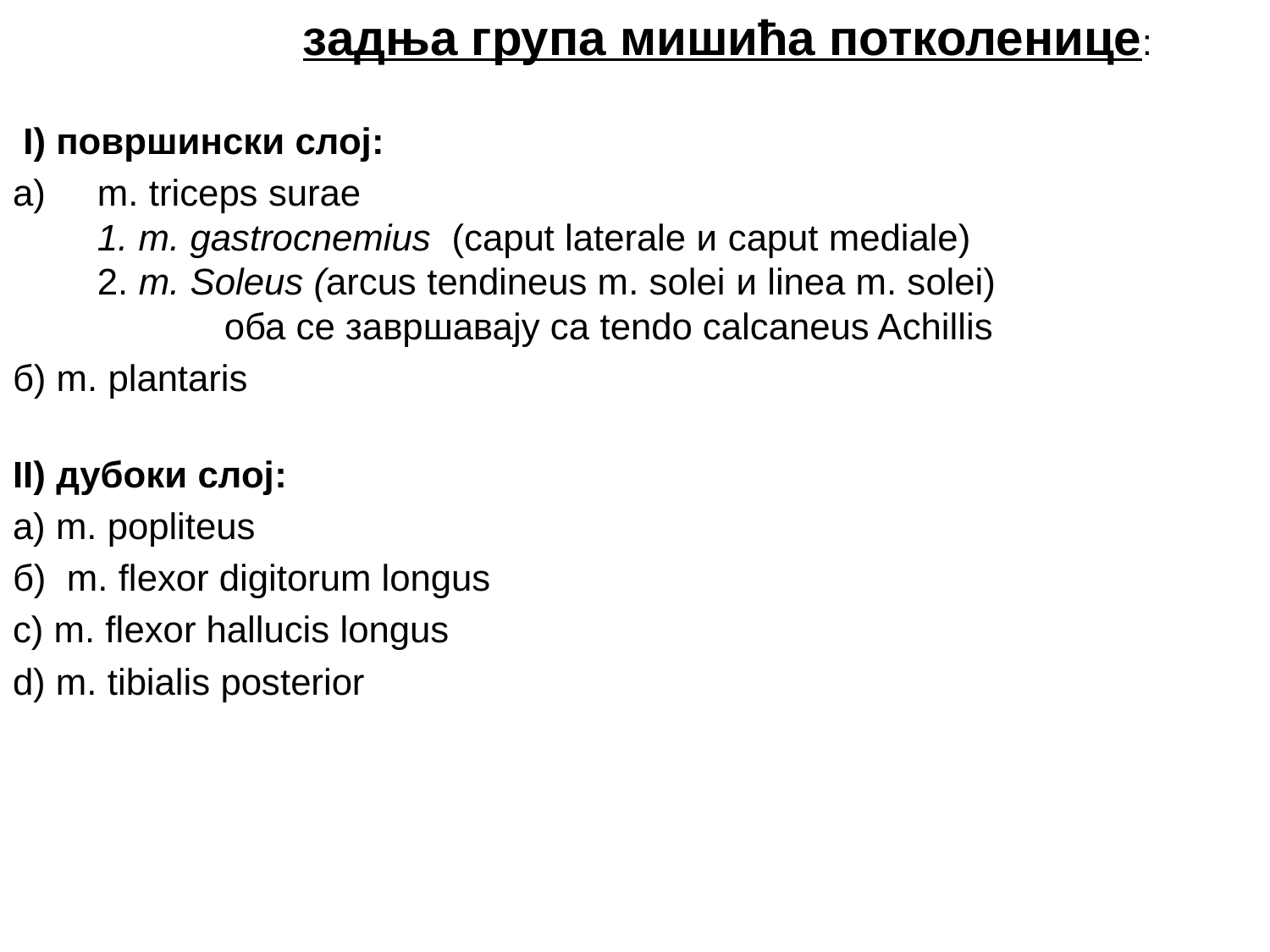

задња група мишића потколенице:
 I) површински слој:
m. triceps surae
1. m. gastrocnemius  (caput laterale и caput mediale)
2. m. Soleus (arcus tendineus m. solei и linea m. solei)			оба се завршавају са tendo calcaneus Achillis
б) m. plantaris
II) дубоки слој:
а) m. popliteus
б)  m. flexor digitorum longus
c) m. flexor hallucis longus
d) m. tibialis posterior